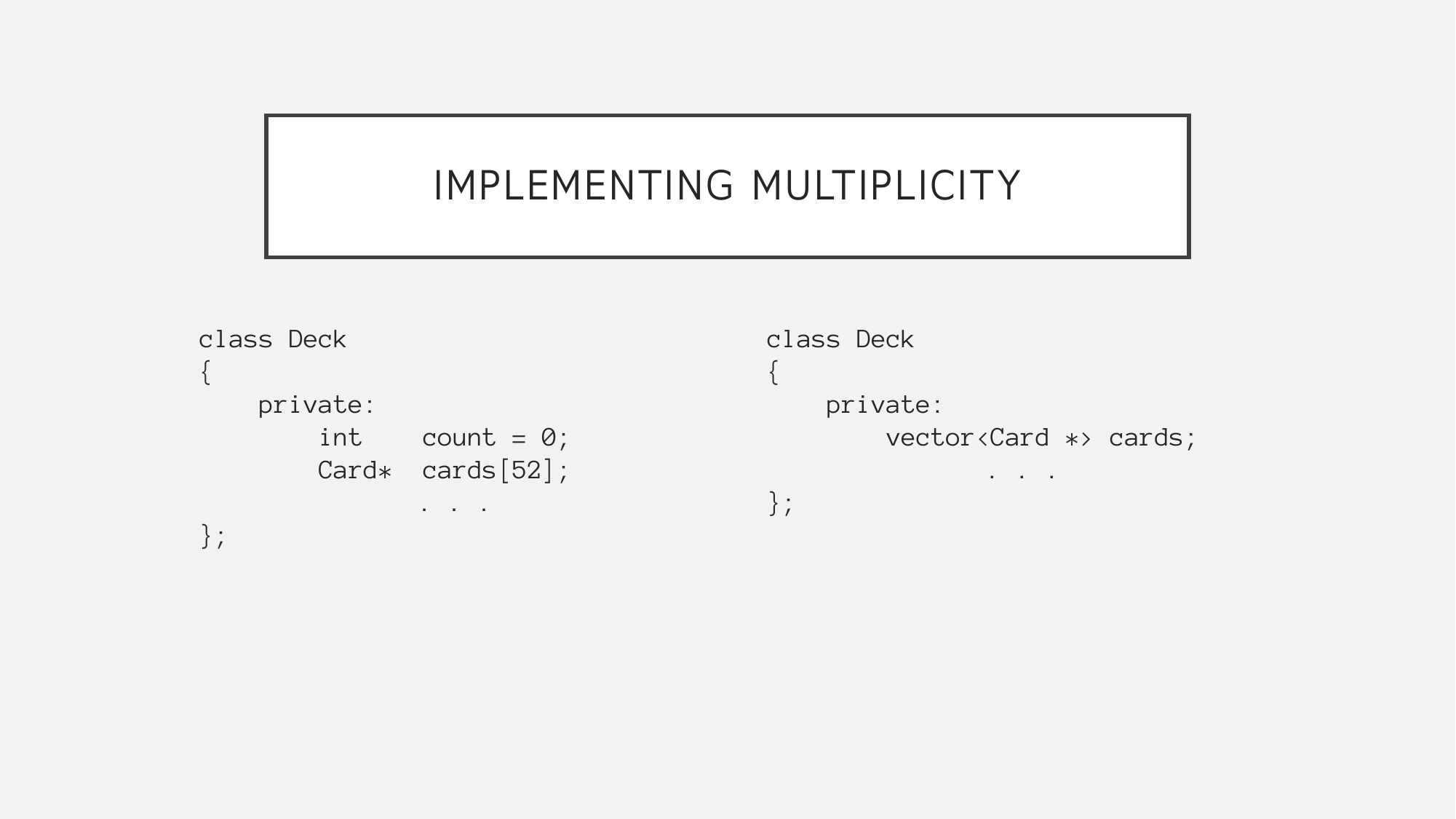

# Implementing multiplicity
class Deck
{
    private:
        int    count = 0;
        Card*  cards[52];
		. . .
};
class Deck
{
    private:
        vector<Card *> cards;
		. . .
};